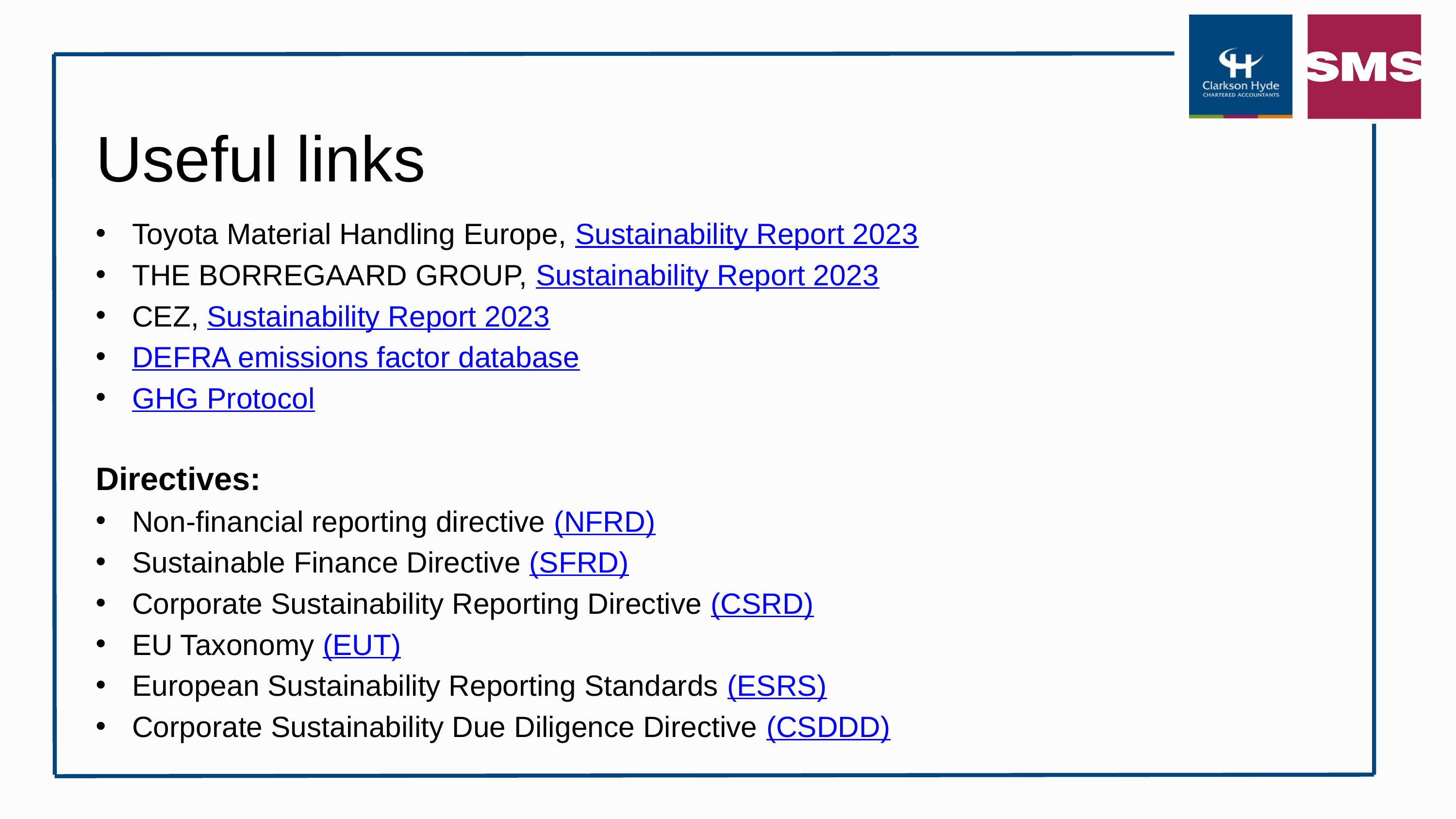

Useful links
Toyota Material Handling Europe, Sustainability Report 2023
THE BORREGAARD GROUP, Sustainability Report 2023
CEZ, Sustainability Report 2023
DEFRA emissions factor database
GHG Protocol

Directives:
Non-financial reporting directive (NFRD)
Sustainable Finance Directive (SFRD)
Corporate Sustainability Reporting Directive (CSRD)
EU Taxonomy (EUT)
European Sustainability Reporting Standards (ESRS)
Corporate Sustainability Due Diligence Directive (CSDDD)